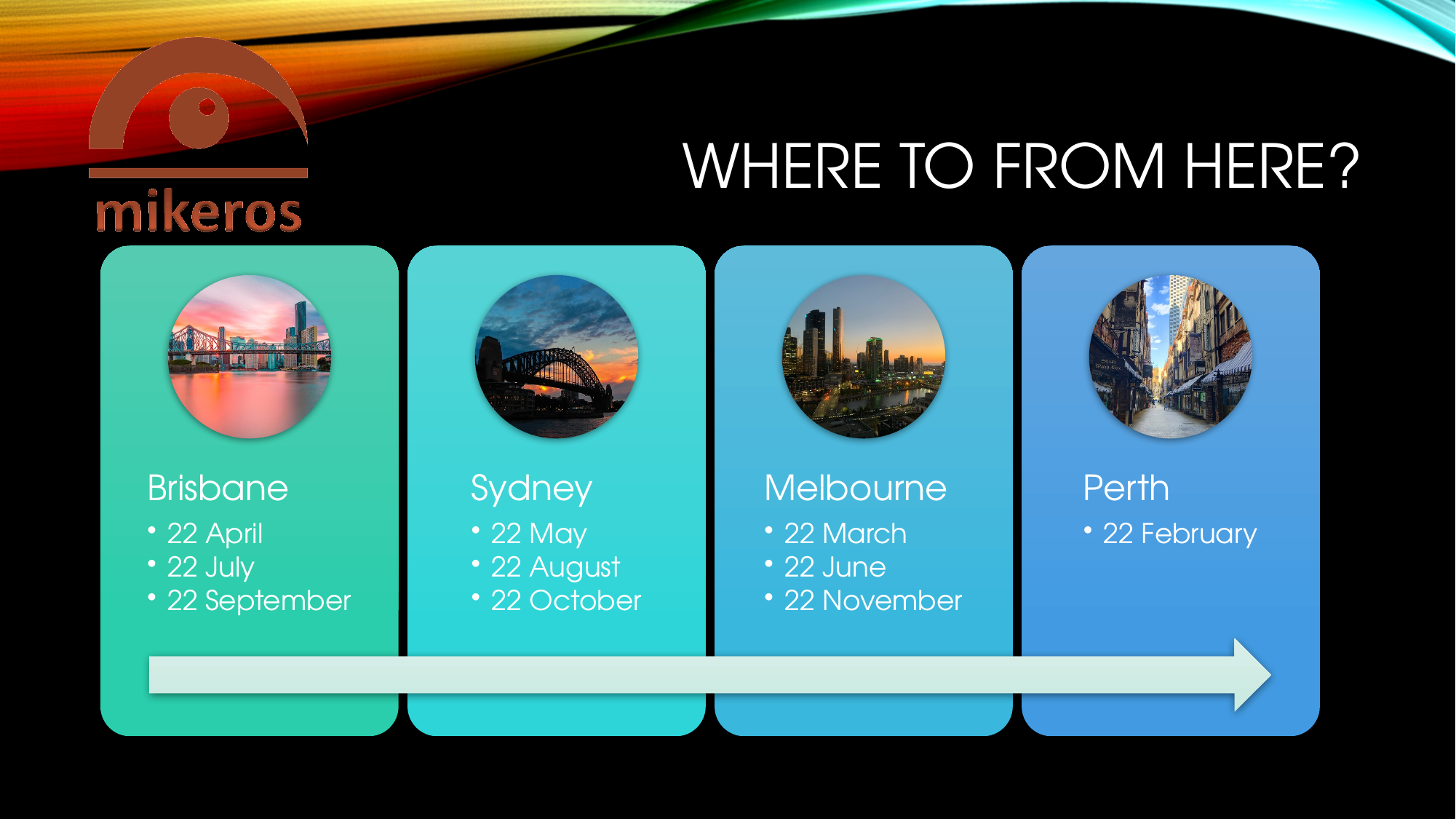

# Where to from here?
Brisbane
22 April
22 July
22 September
Sydney
22 May
22 August
22 October
Melbourne
22 March
22 June
22 November
Perth
22 February